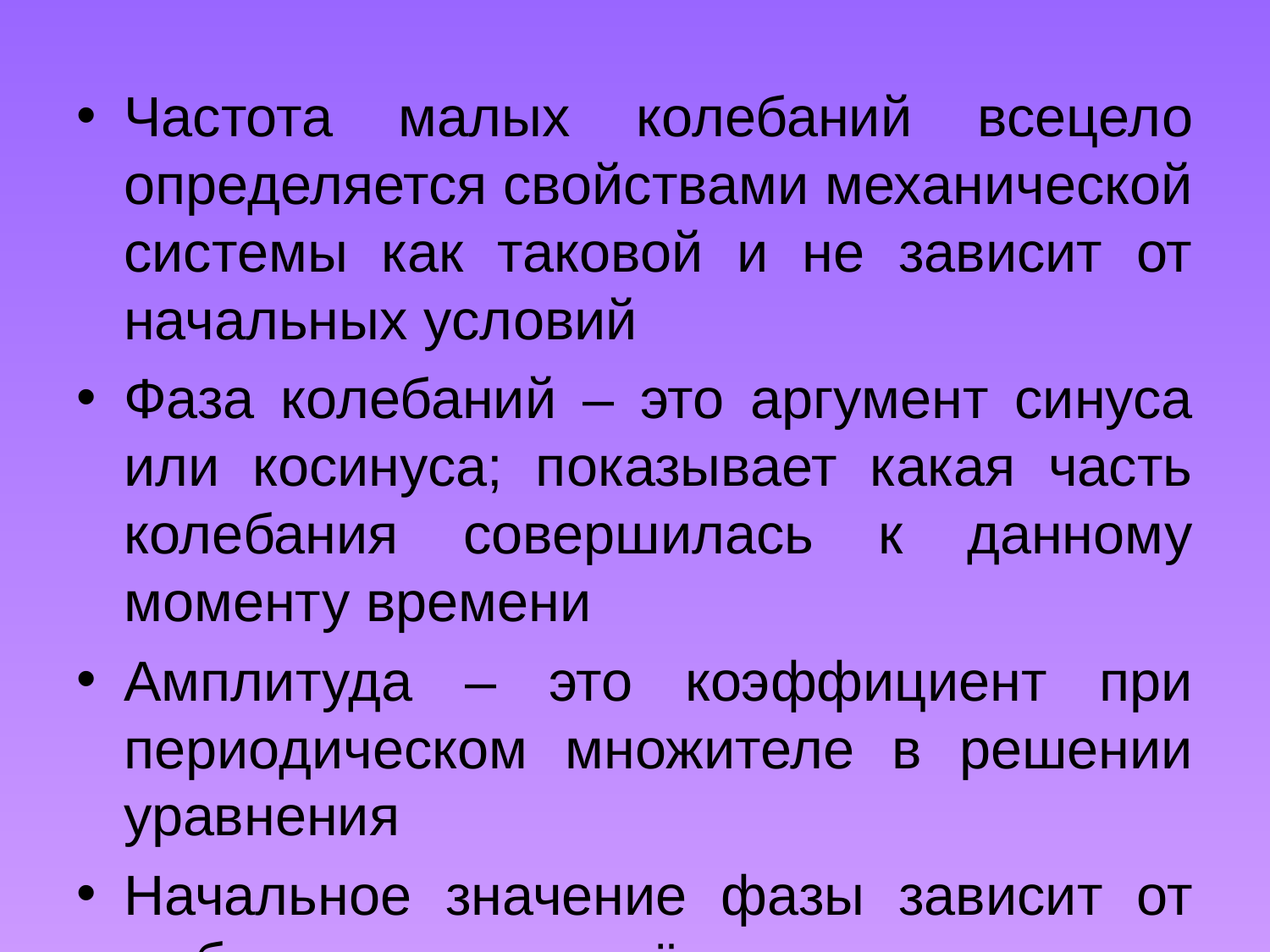

Частота малых колебаний всецело определяется свойствами механической системы как таковой и не зависит от начальных условий
Фаза колебаний – это аргумент синуса или косинуса; показывает какая часть колебания совершилась к данному моменту времени
Амплитуда – это коэффициент при периодическом множителе в решении уравнения
Начальное значение фазы зависит от выбора начала отсчёта времени